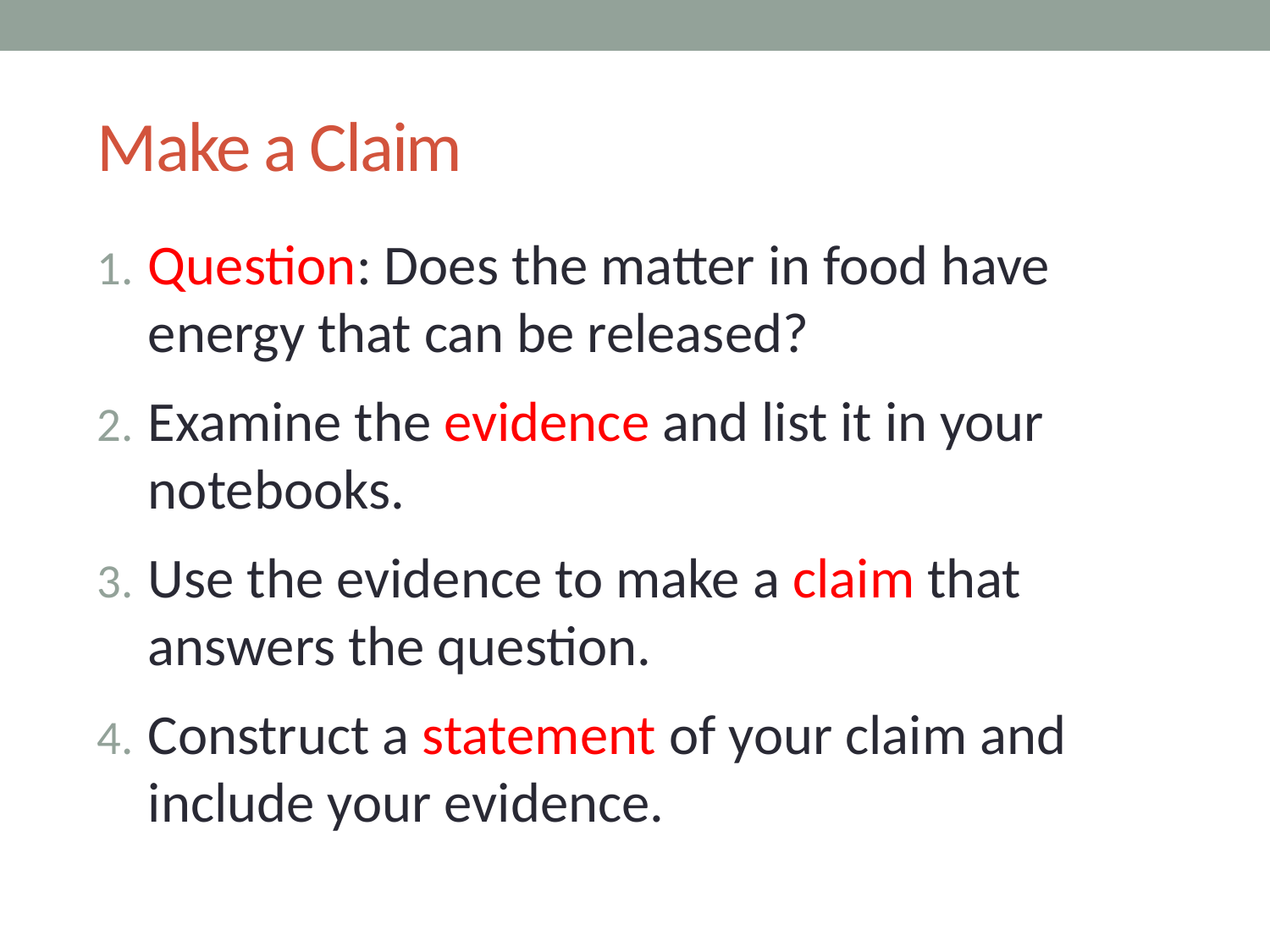

# Make a Claim
Question: Does the matter in food have energy that can be released?
Examine the evidence and list it in your notebooks.
Use the evidence to make a claim that answers the question.
Construct a statement of your claim and include your evidence.